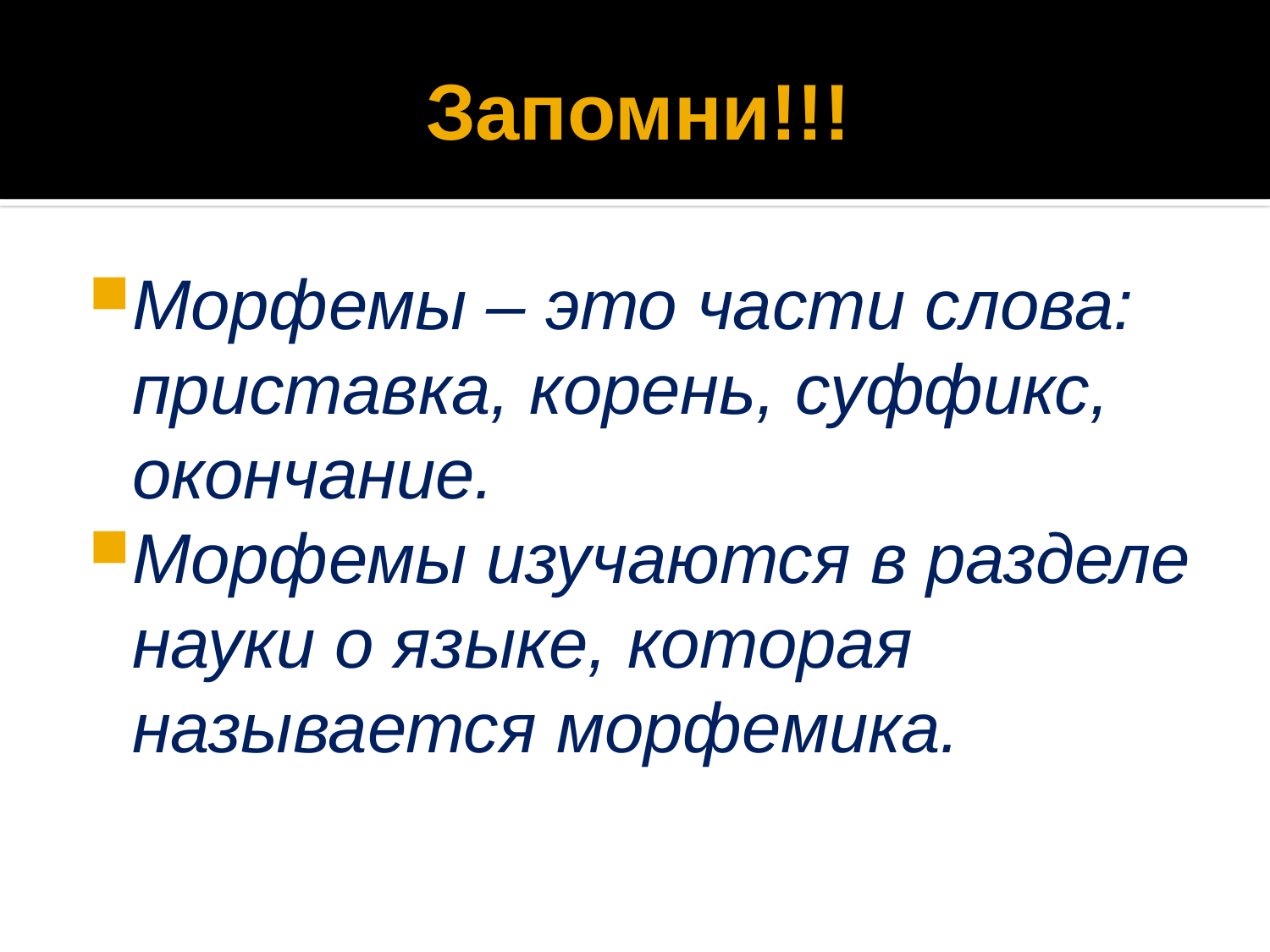

# Запомни!!!
Морфемы – это части слова: приставка, корень, суффикс, окончание.
Морфемы изучаются в разделе науки о языке, которая называется морфемика.